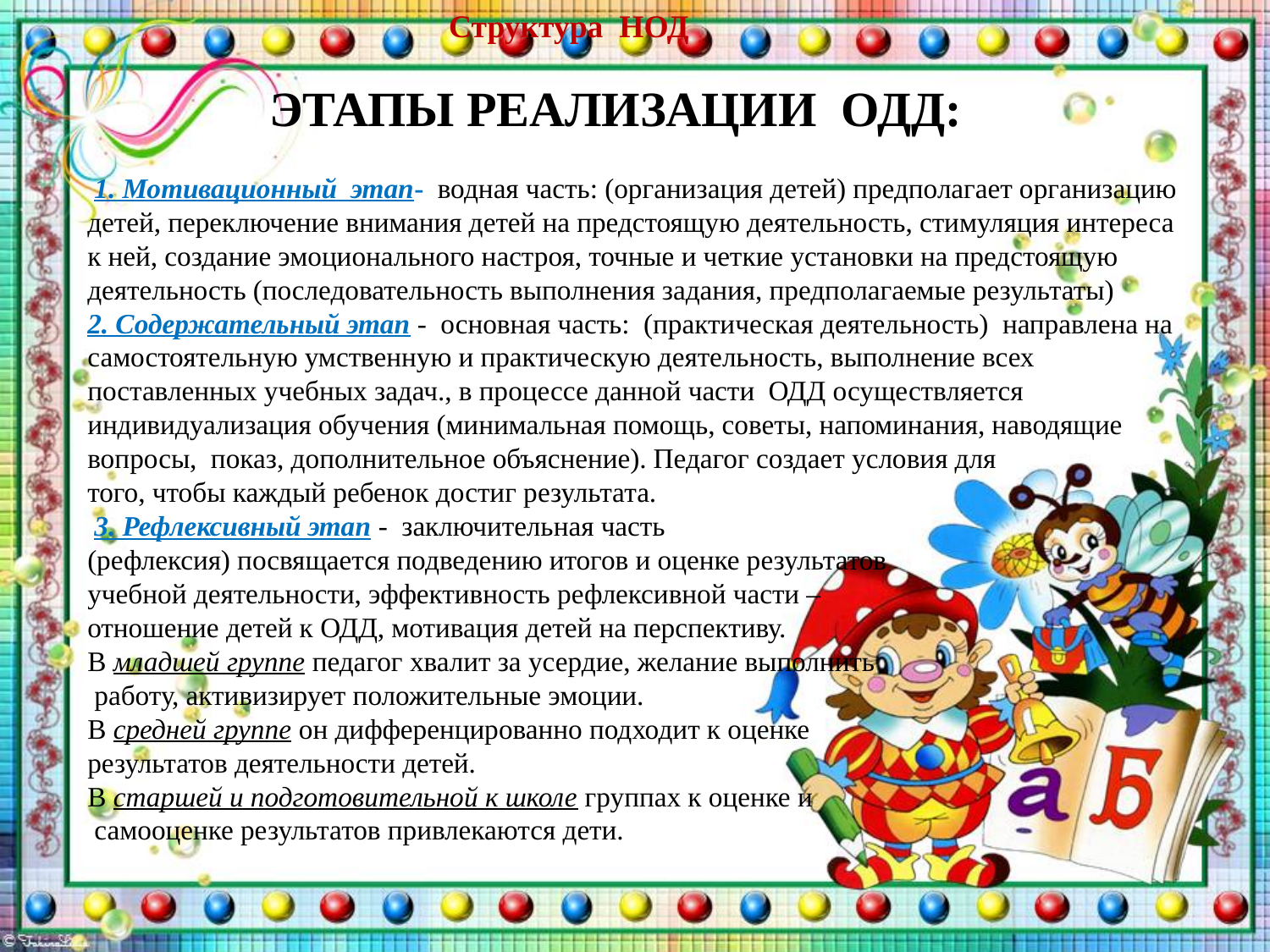

Структура  НОД
ЭТАПЫ РЕАЛИЗАЦИИ  ОДД:

 1. Мотивационный  этап-  водная часть: (организация детей) предполагает организацию детей, переключение внимания детей на предстоящую деятельность, стимуляция интереса к ней, создание эмоционального настроя, точные и четкие установки на предстоящую деятельность (последовательность выполнения задания, предполагаемые результаты)
2. Содержательный этап -  основная часть:  (практическая деятельность)  направлена на самостоятельную умственную и практическую деятельность, выполнение всех поставленных учебных задач., в процессе данной части  ОДД осуществляется индивидуализация обучения (минимальная помощь, советы, напоминания, наводящие вопросы,  показ, дополнительное объяснение). Педагог создает условия для
того, чтобы каждый ребенок достиг результата.
 3. Рефлексивный этап -  заключительная часть
(рефлексия) посвящается подведению итогов и оценке результатов
учебной деятельности, эффективность рефлексивной части –
отношение детей к ОДД, мотивация детей на перспективу.
В младшей группе педагог хвалит за усердие, желание выполнить
 работу, активизирует положительные эмоции.
В средней группе он дифференцированно подходит к оценке
результатов деятельности детей.
В старшей и подготовительной к школе группах к оценке и
 самооценке результатов привлекаются дети.